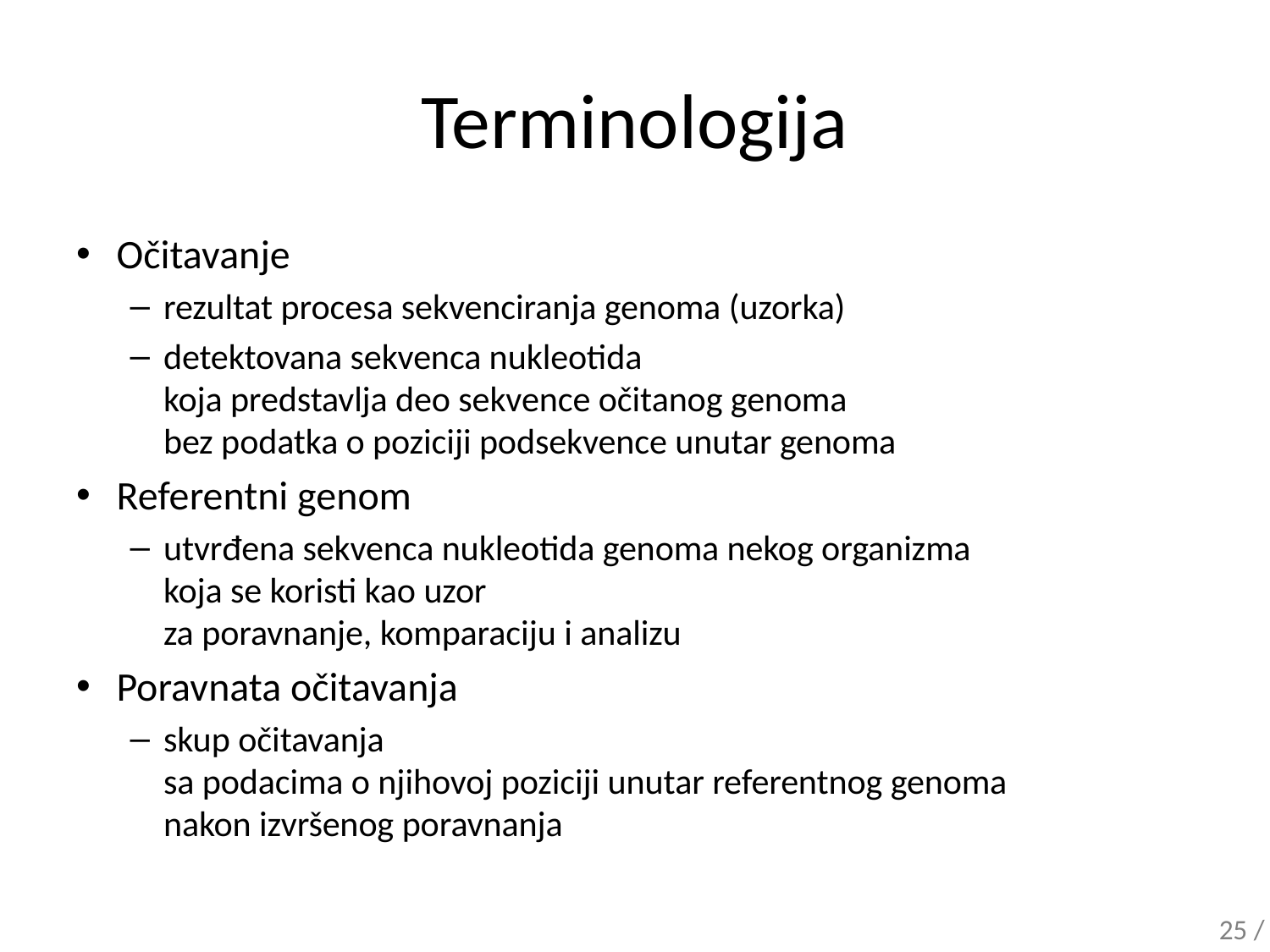

# Terminologija
Očitavanje
rezultat procesa sekvenciranja genoma (uzorka)
detektovana sekvenca nukleotida
koja predstavlja deo sekvence očitanog genoma
bez podatka o poziciji podsekvence unutar genoma
Referentni genom
utvrđena sekvenca nukleotida genoma nekog organizma
koja se koristi kao uzor
za poravnanje, komparaciju i analizu
Poravnata očitavanja
skup očitavanja
sa podacima o njihovoj poziciji unutar referentnog genoma
nakon izvršenog poravnanja